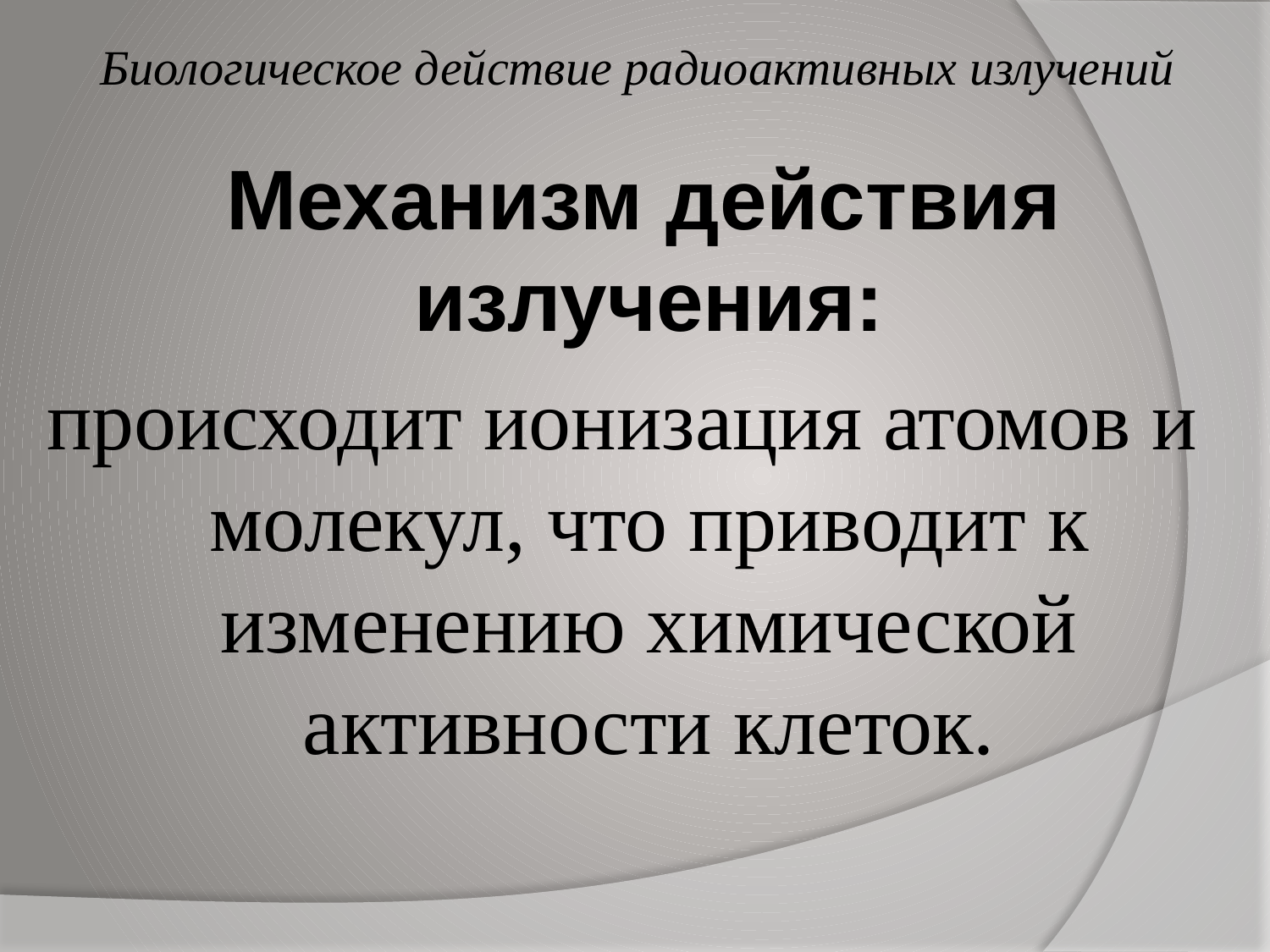

Биологическое действие радиоактивных излучений
  Механизм действия излучения:
происходит ионизация атомов и молекул, что приводит к изменению химической активности клеток.